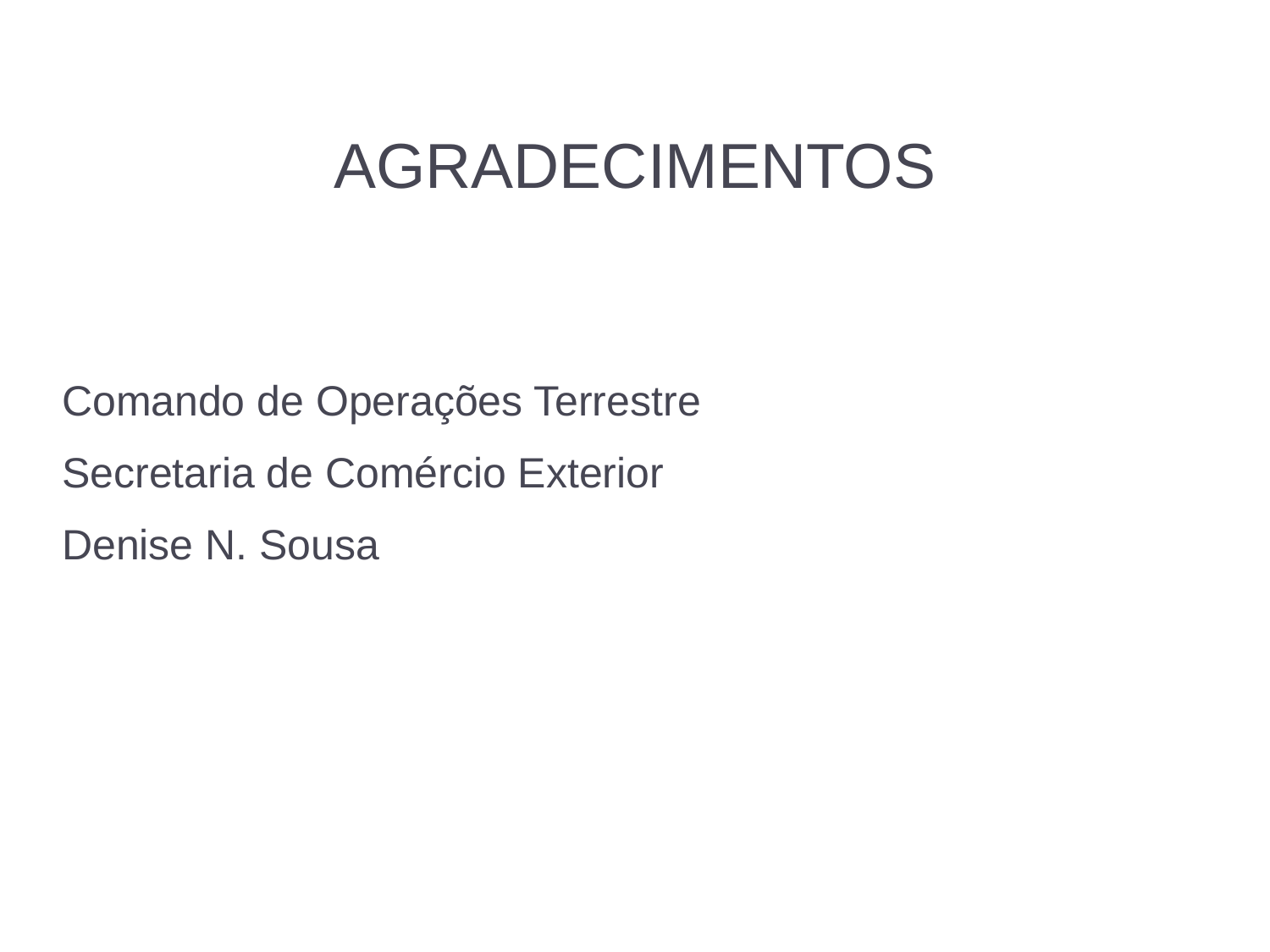

AGRADECIMENTOS
Comando de Operações Terrestre
Secretaria de Comércio Exterior
Denise N. Sousa